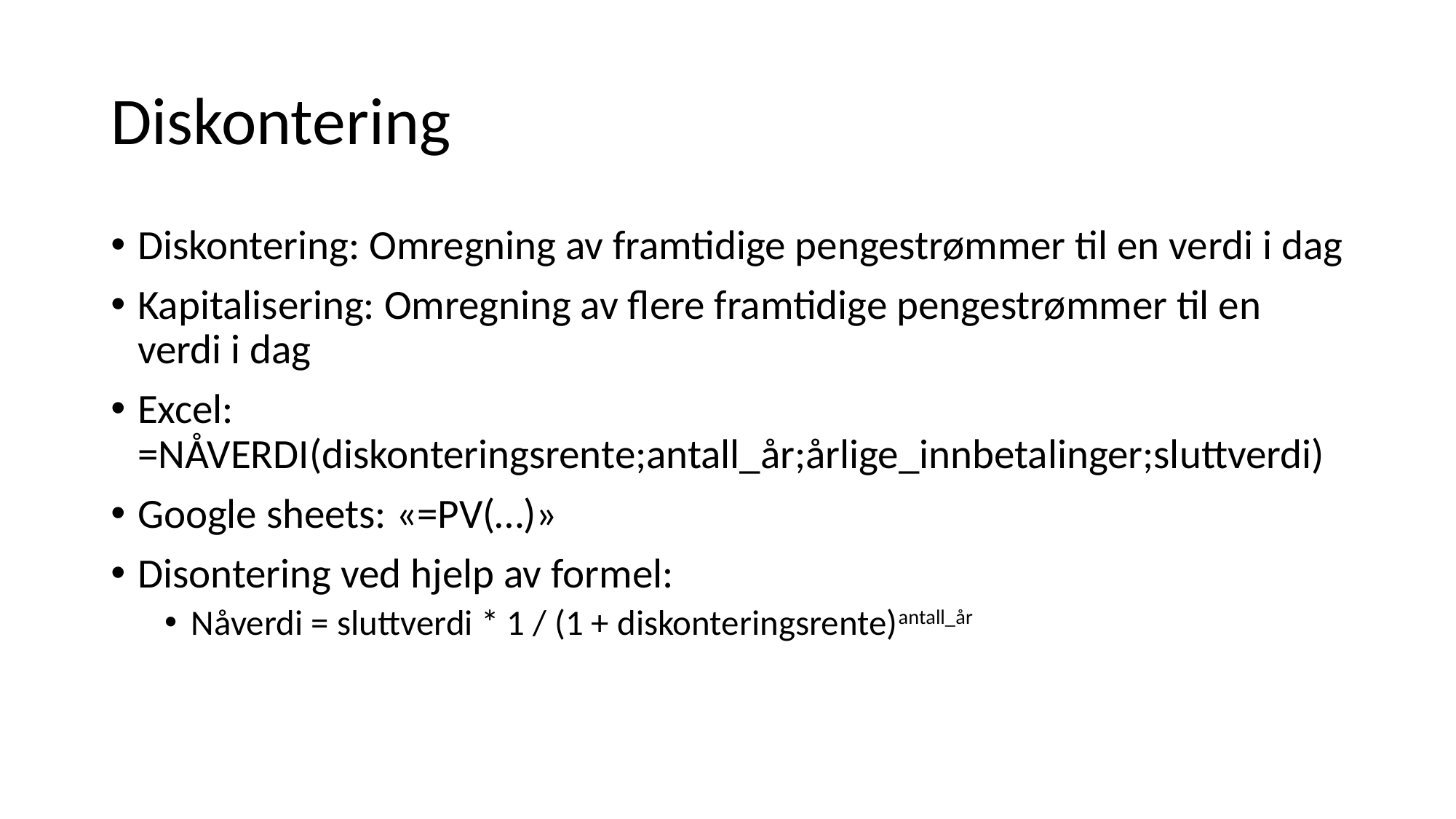

# Diskontering
Diskontering: Omregning av framtidige pengestrømmer til en verdi i dag
Kapitalisering: Omregning av flere framtidige pengestrømmer til en verdi i dag
Excel: =NÅVERDI(diskonteringsrente;antall_år;årlige_innbetalinger;sluttverdi)
Google sheets: «=PV(…)»
Disontering ved hjelp av formel:
Nåverdi = sluttverdi * 1 / (1 + diskonteringsrente)antall_år